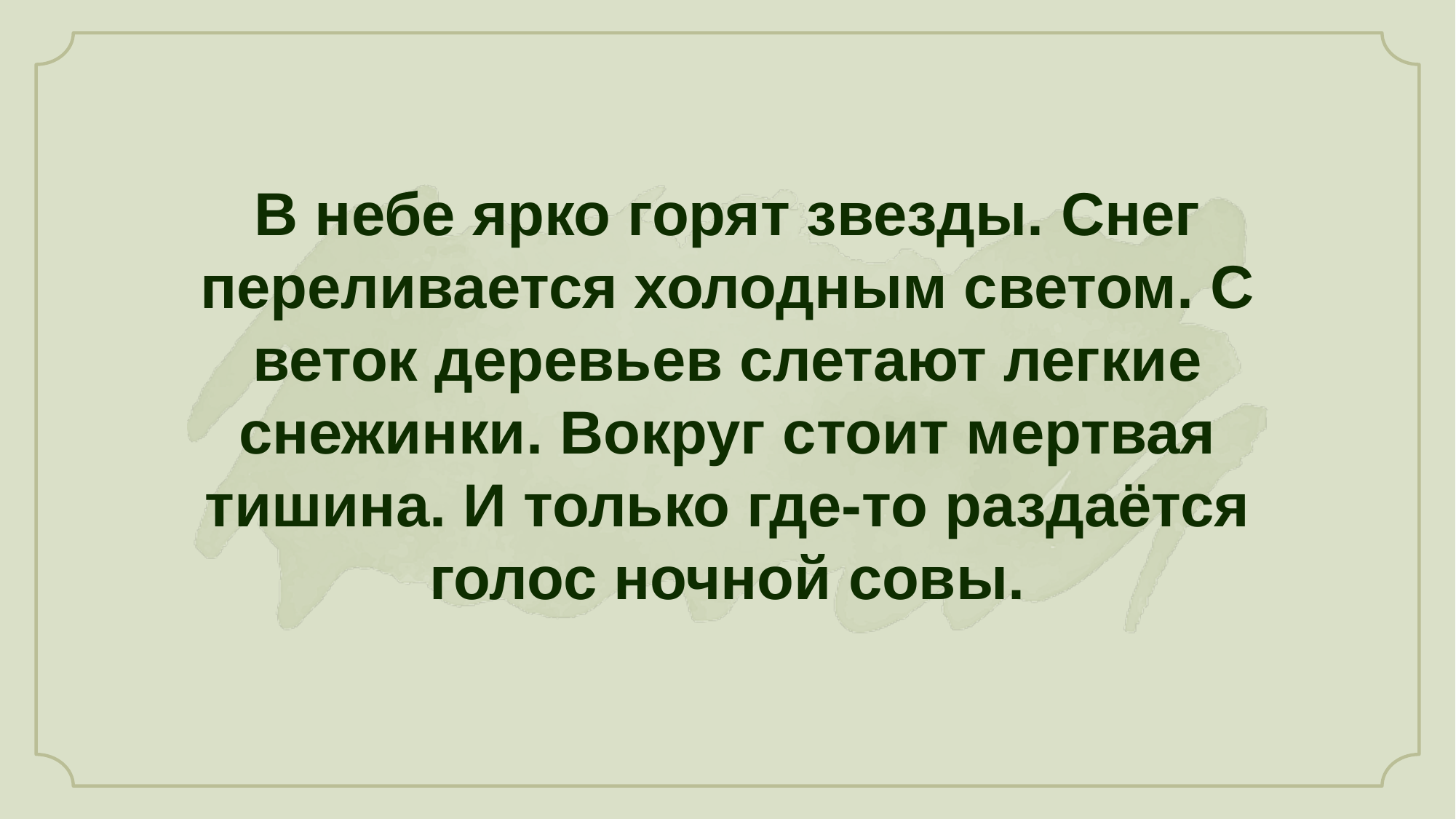

В небе ярко горят звезды. Снег переливается холодным светом. С веток деревьев слетают легкие снежинки. Вокруг стоит мертвая тишина. И только где-то раздаётся голос ночной совы.